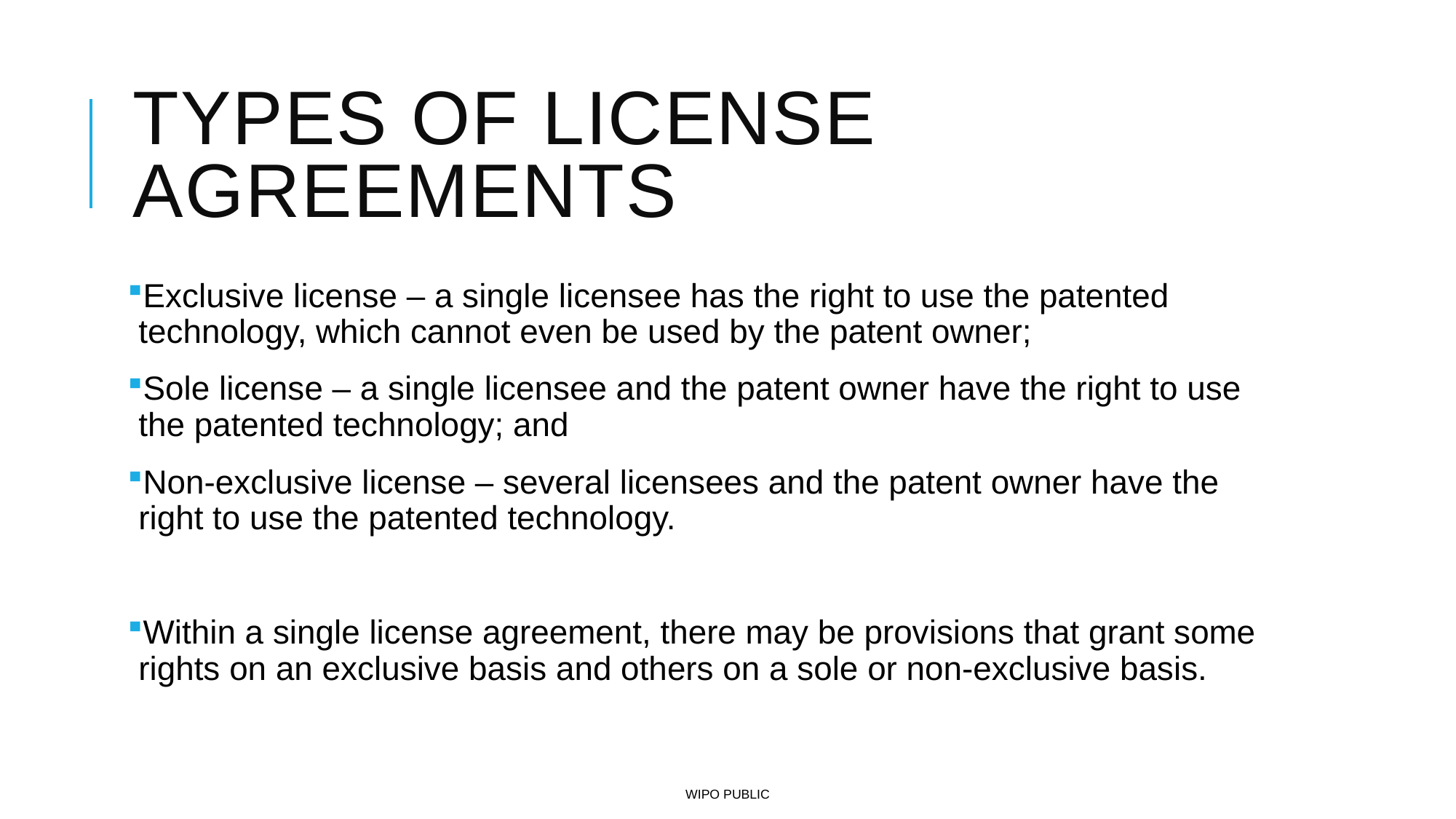

# Types of license agreements
Exclusive license – a single licensee has the right to use the patented technology, which cannot even be used by the patent owner;
Sole license – a single licensee and the patent owner have the right to use the patented technology; and
Non-exclusive license – several licensees and the patent owner have the right to use the patented technology.

Within a single license agreement, there may be provisions that grant some rights on an exclusive basis and others on a sole or non-exclusive basis.